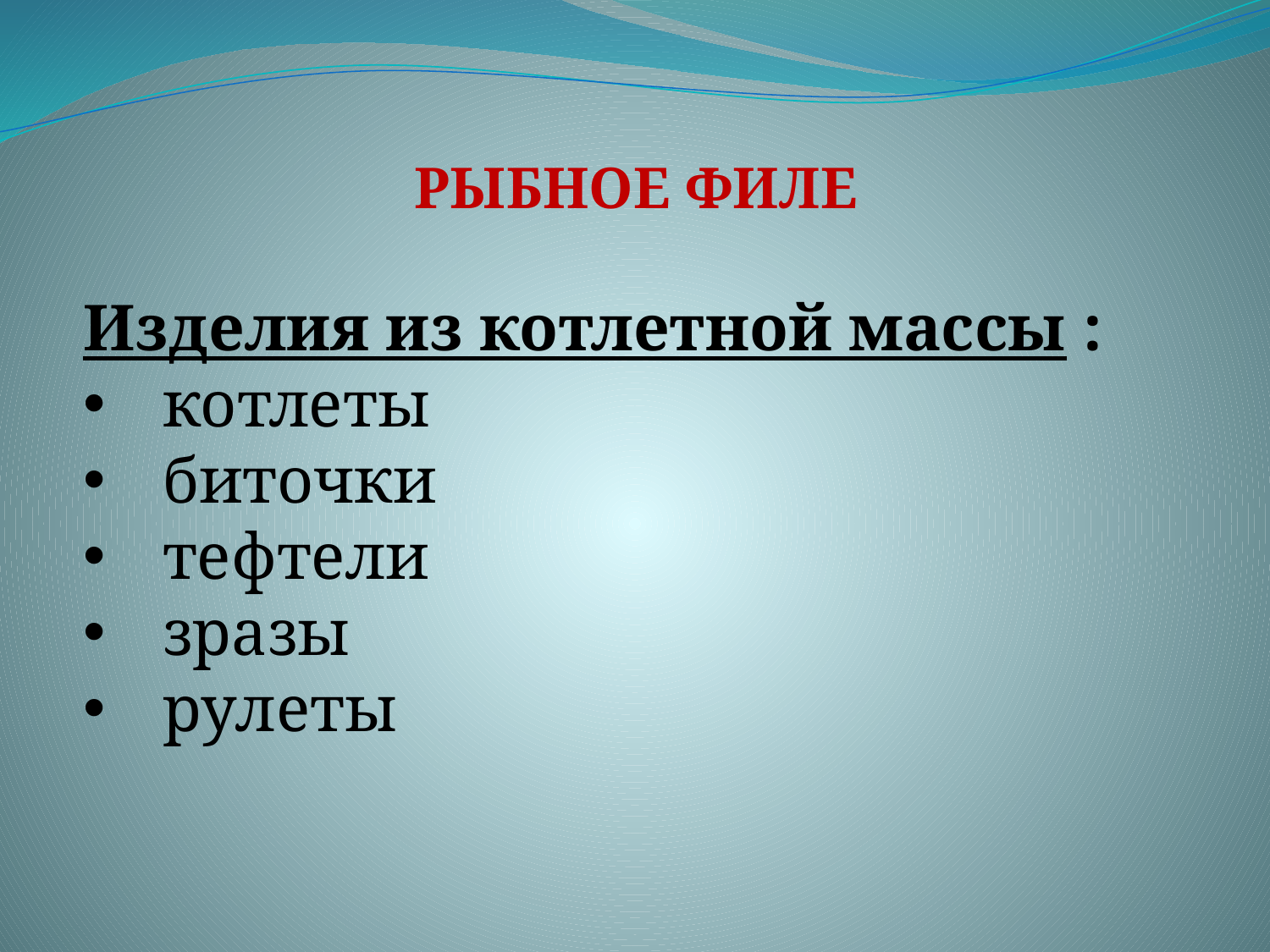

РЫБНОЕ ФИЛЕ

Изделия из котлетной массы :
котлеты
биточки
тефтели
зразы
рулеты